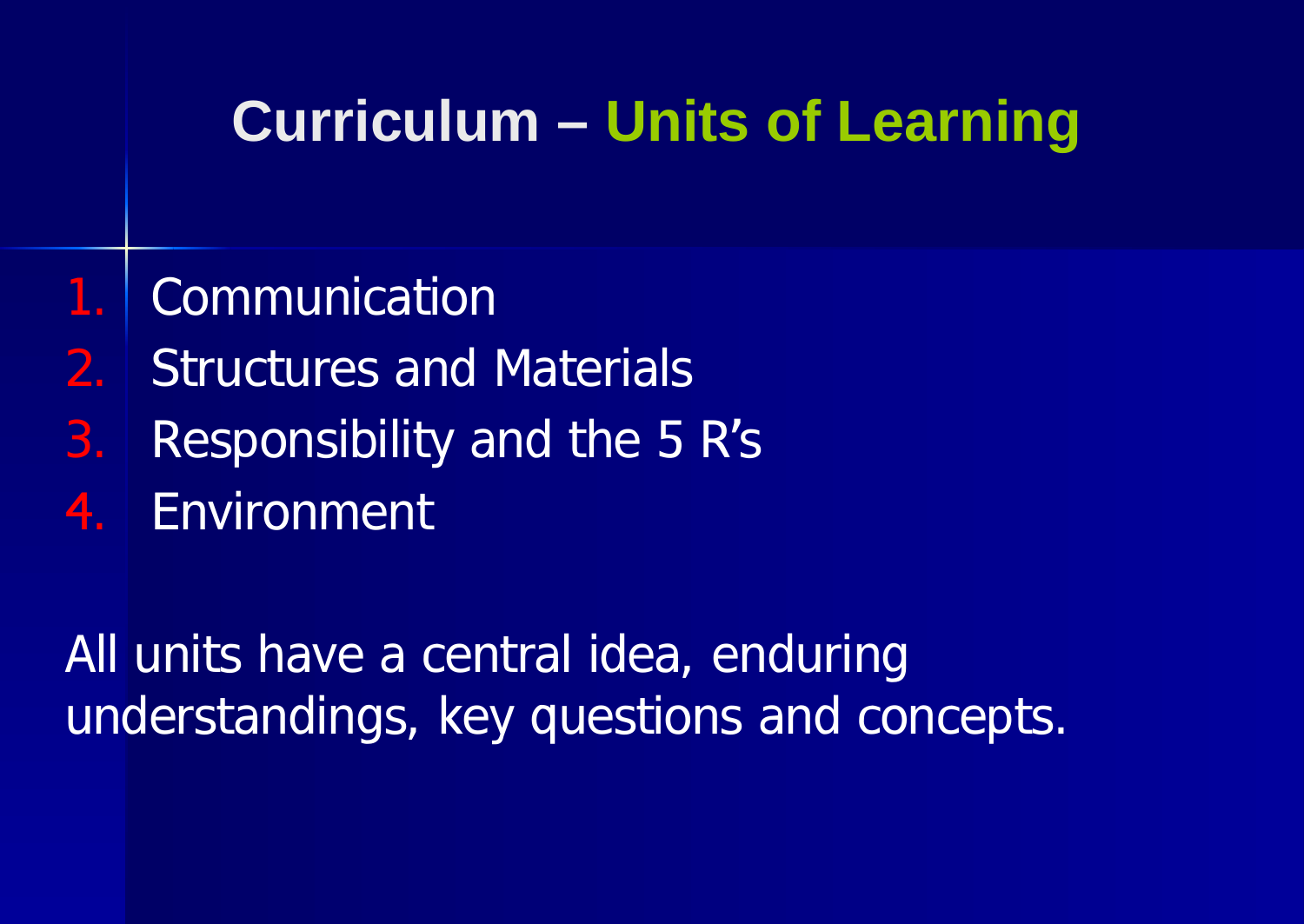

# Curriculum – Units of Learning
Communication
Structures and Materials
Responsibility and the 5 R’s
Environment

All units have a central idea, enduring understandings, key questions and concepts.